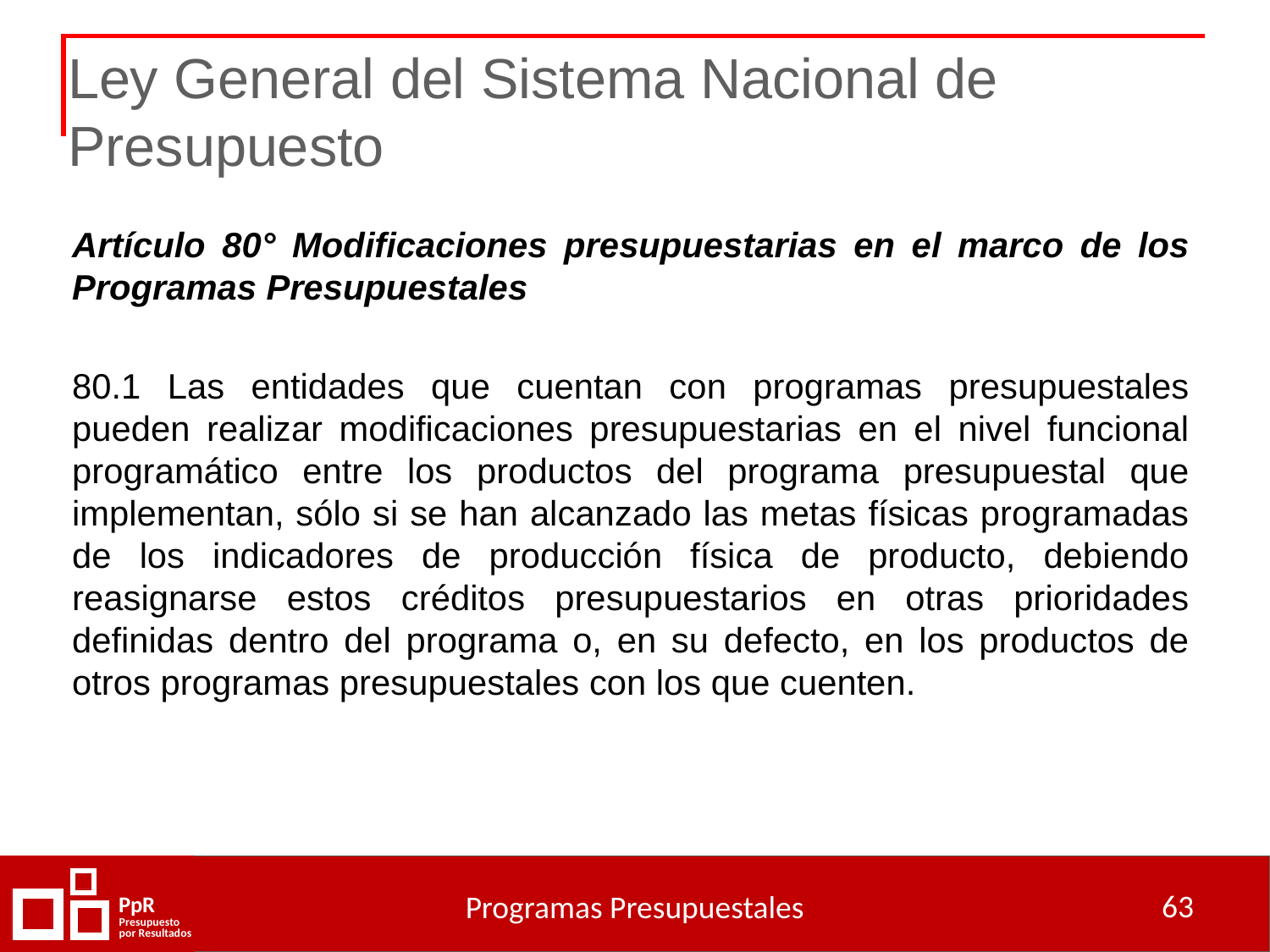

# Ley General del Sistema Nacional de Presupuesto
Artículo 80° Modificaciones presupuestarias en el marco de los Programas Presupuestales

80.1 Las entidades que cuentan con programas presupuestales pueden realizar modificaciones presupuestarias en el nivel funcional programático entre los productos del programa presupuestal que implementan, sólo si se han alcanzado las metas físicas programadas de los indicadores de producción física de producto, debiendo reasignarse estos créditos presupuestarios en otras prioridades definidas dentro del programa o, en su defecto, en los productos de otros programas presupuestales con los que cuenten.
63
Programas Presupuestales